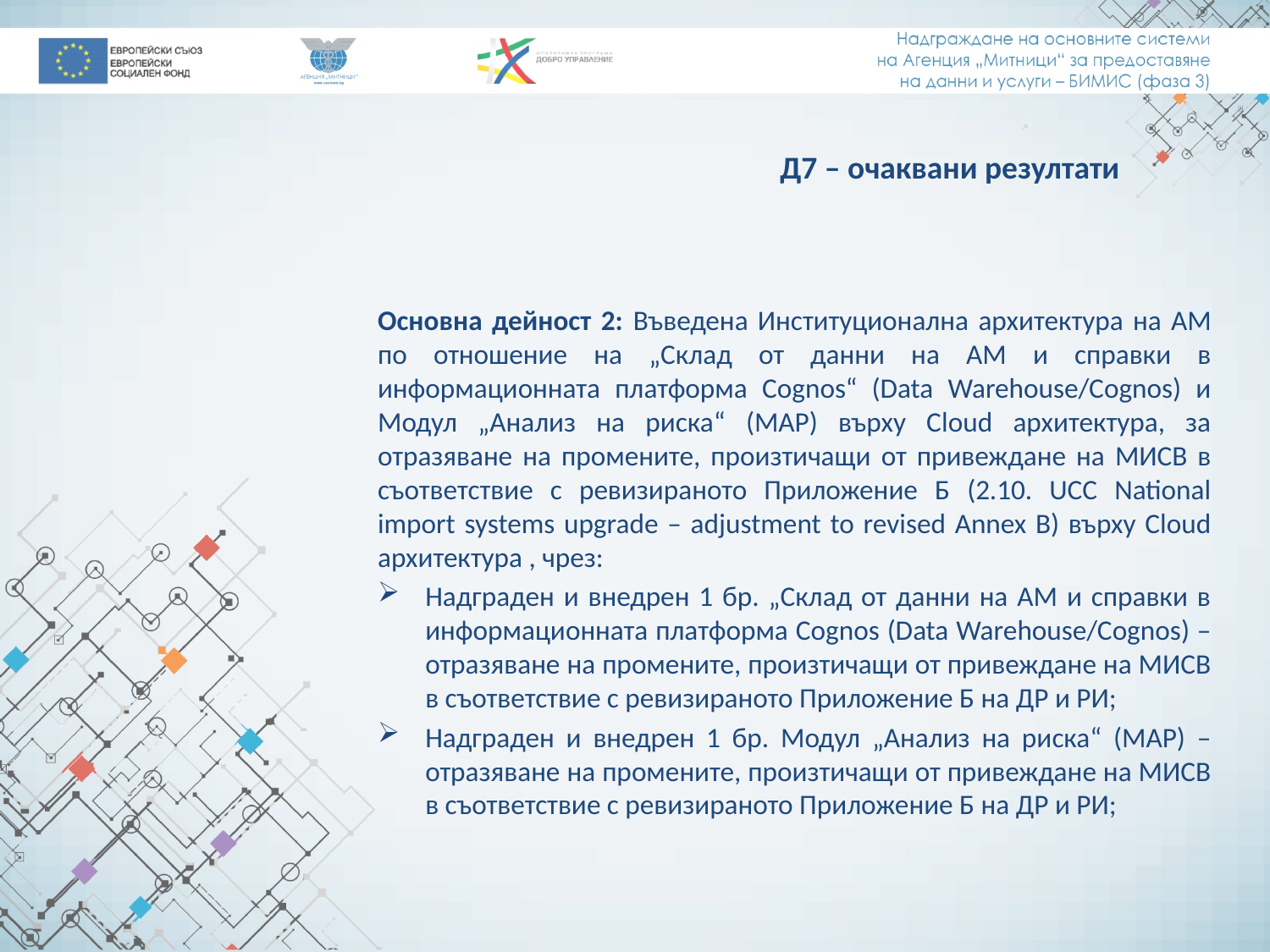

Д7 – очаквани резултати
Основна дейност 2: Въведена Институционална архитектура на АМ по отношение на „Склад от данни на АМ и справки в информационната платформа Cognos“ (Data Warehouse/Cognos) и Модул „Анализ на риска“ (МАР) върху Cloud архитектура, за отразяване на промените, произтичащи от привеждане на МИСВ в съответствие с ревизираното Приложение Б (2.10. UCC National import systems upgrade – adjustment to revised Annex B) върху Cloud архитектура , чрез:
Надграден и внедрен 1 бр. „Склад от данни на АМ и справки в информационната платформа Cognos (Data Warehouse/Cognos) – отразяване на промените, произтичащи от привеждане на МИСВ в съответствие с ревизираното Приложение Б на ДР и РИ;
Надграден и внедрен 1 бр. Модул „Анализ на риска“ (МАР) – отразяване на промените, произтичащи от привеждане на МИСВ в съответствие с ревизираното Приложение Б на ДР и РИ;